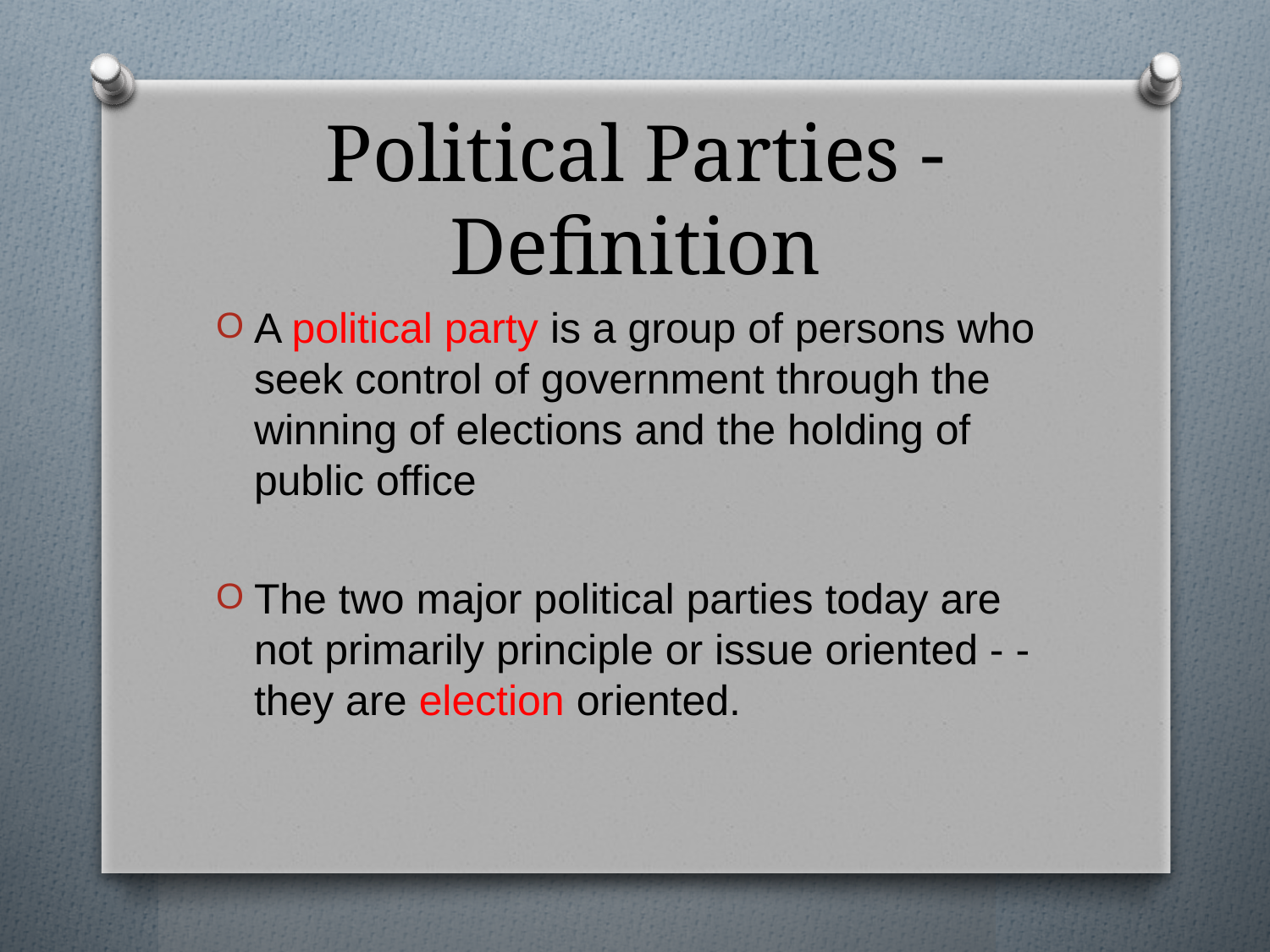

# Political Parties - Definition
A political party is a group of persons who seek control of government through the winning of elections and the holding of public office

The two major political parties today are not primarily principle or issue oriented - - they are election oriented.